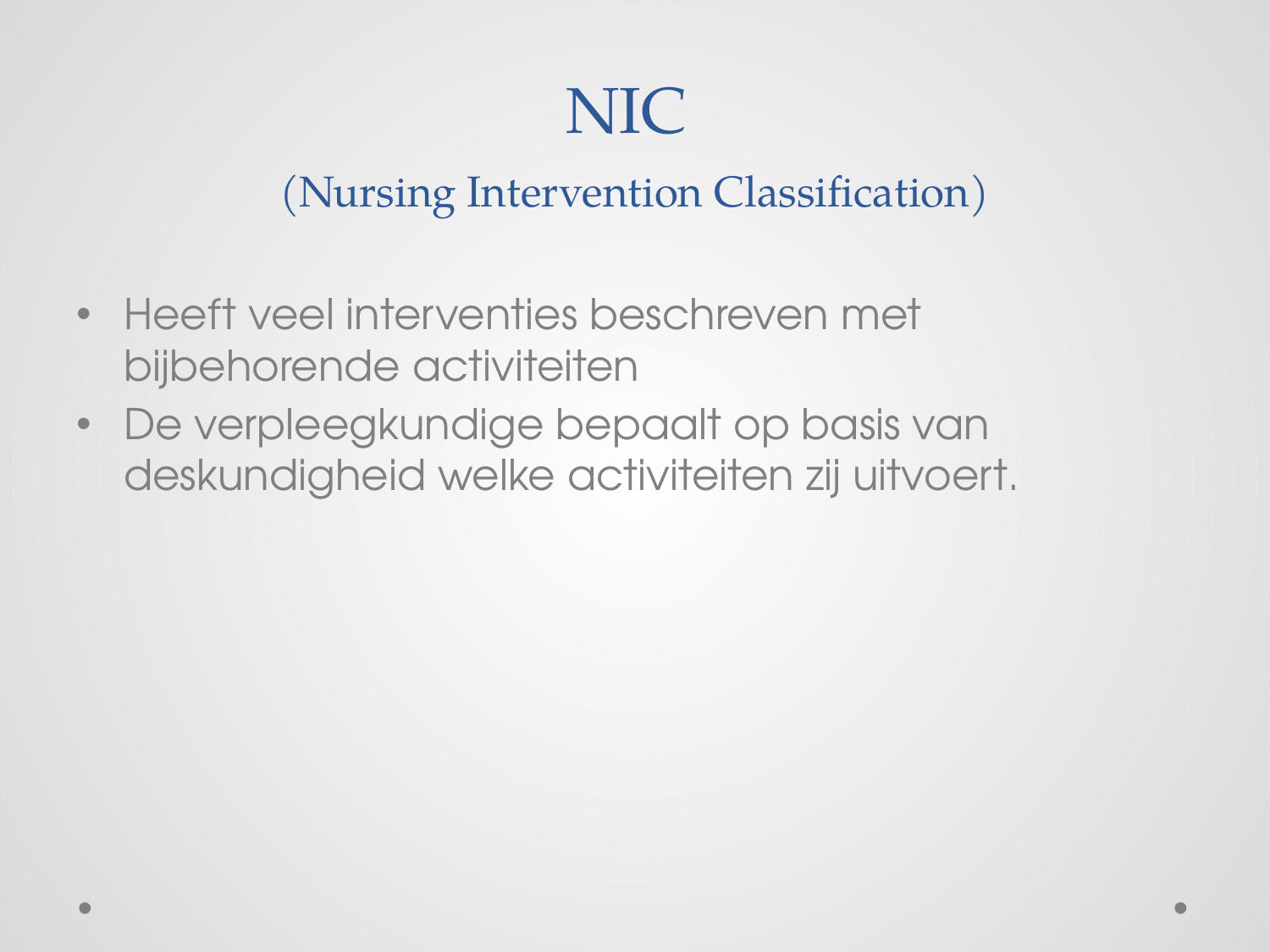

# NIC (Nursing Intervention Classification)

Heeft veel interventies beschreven met bijbehorende activiteiten
De verpleegkundige bepaalt op basis van deskundigheid welke activiteiten zij uitvoert.